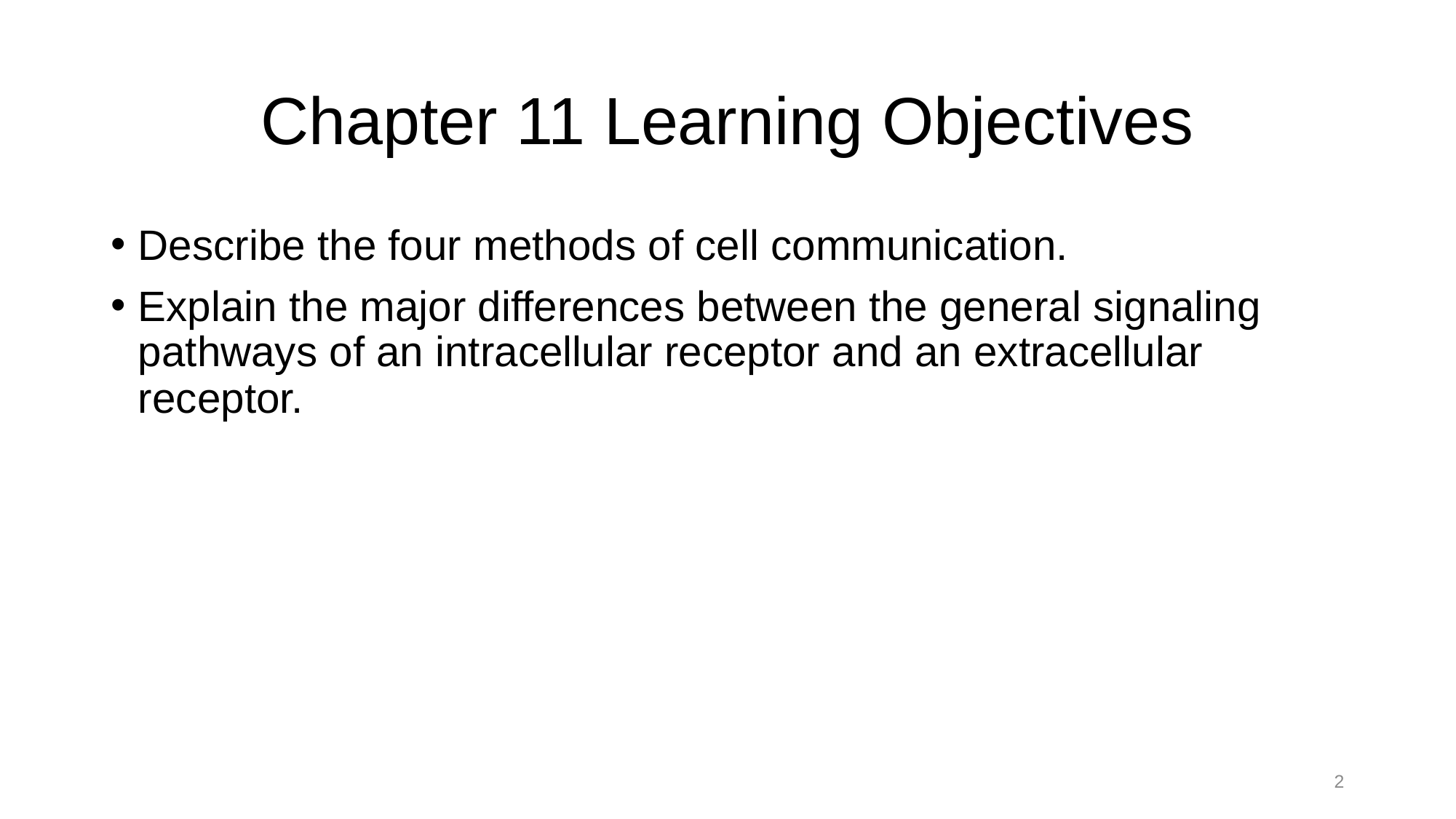

# Chapter 11 Learning Objectives
Describe the four methods of cell communication.
Explain the major differences between the general signaling pathways of an intracellular receptor and an extracellular receptor.
2